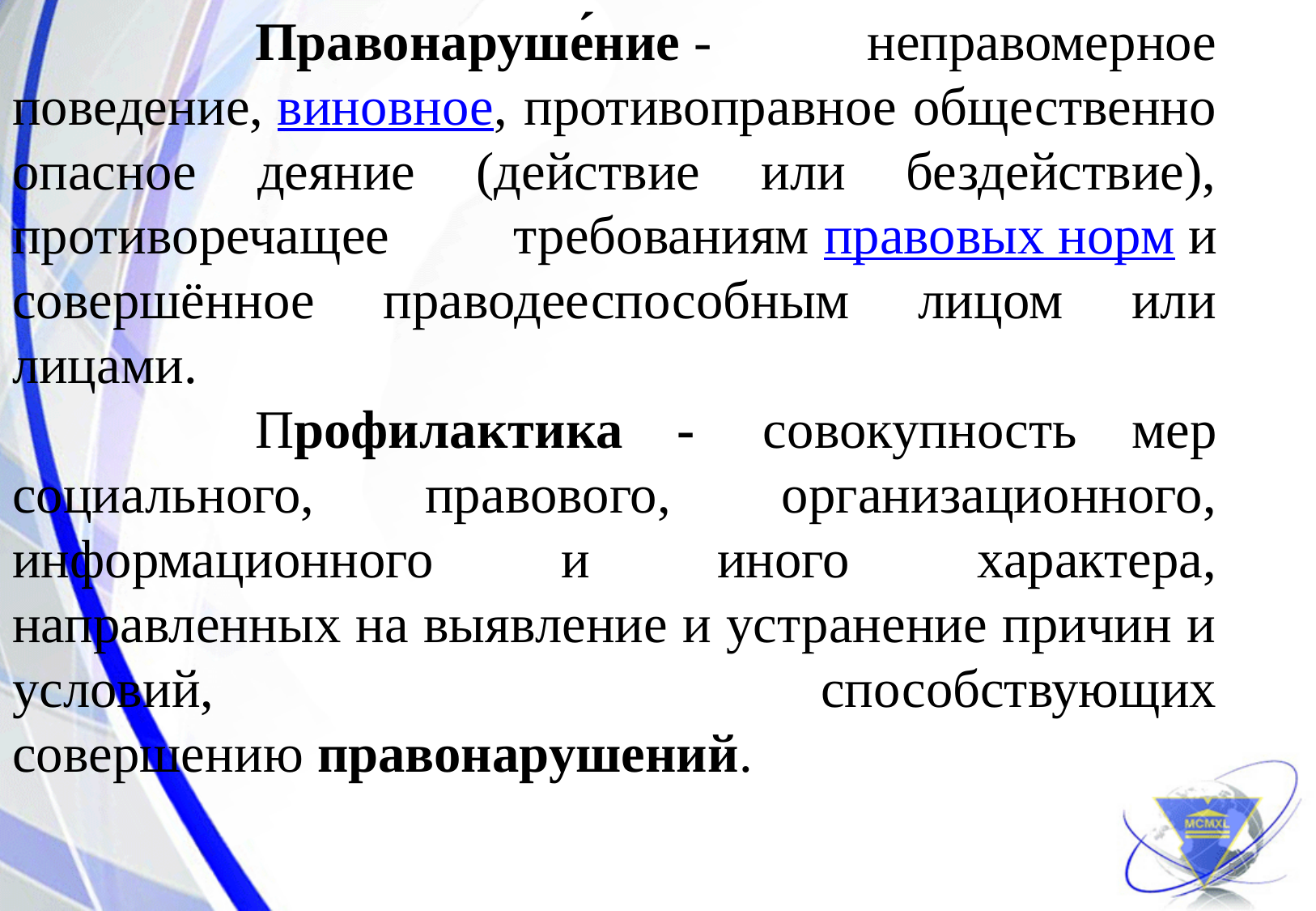

Правонаруше́ние - неправомерное поведение, виновное, противоправное общественно опасное деяние (действие или бездействие), противоречащее требованиям правовых норм и совершённое праводееспособным лицом или лицами.
		Профилактика -  совокупность мер социального, правового, организационного, информационного и иного характера, направленных на выявление и устранение причин и условий, способствующих совершению правонарушений.

#
5